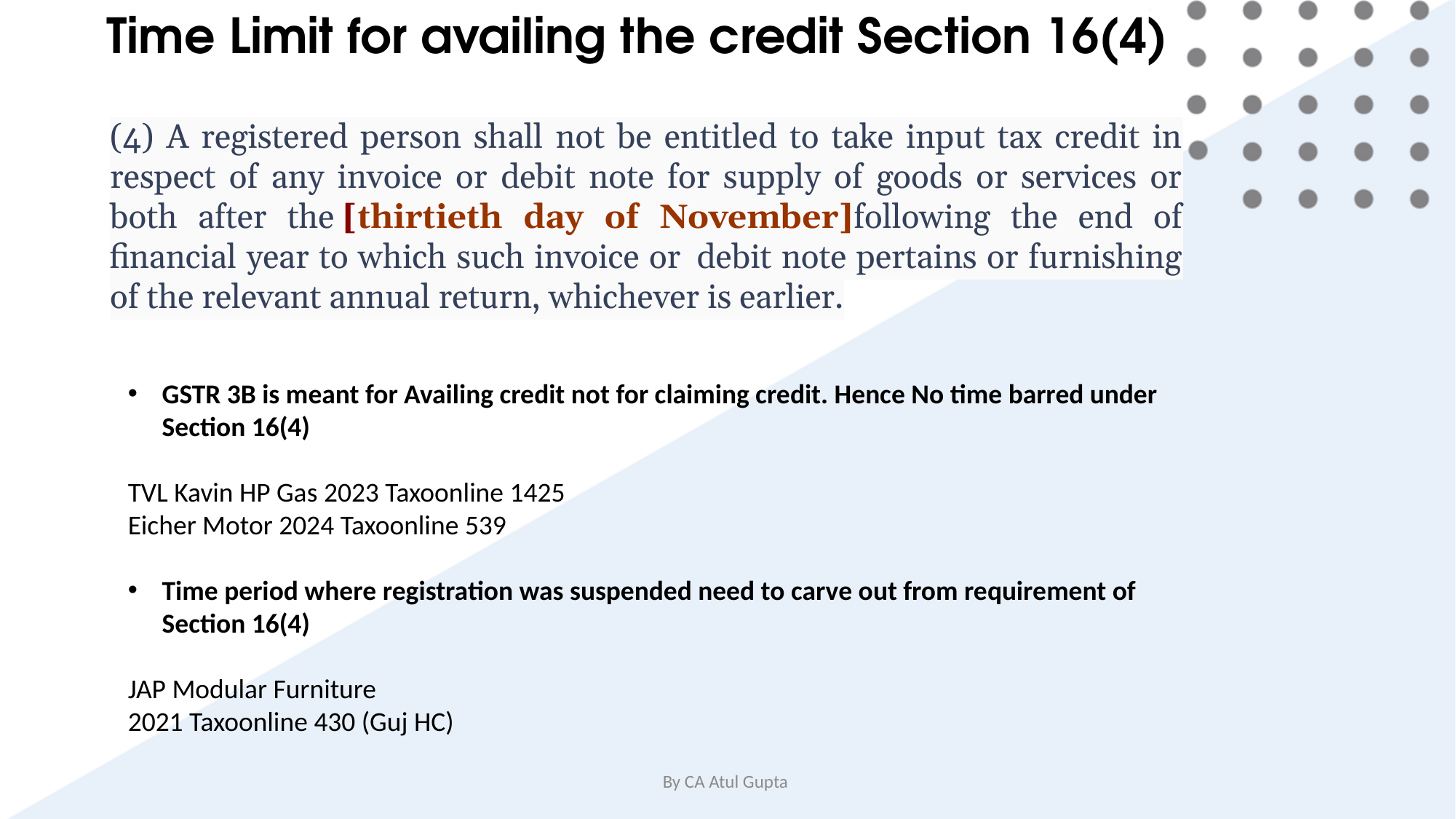

Time Limit for availing the credit Section 16(4)

(4) A registered person shall not be entitled to take input tax credit in respect of any invoice or debit note for supply of goods or services or both after the [thirtieth day of November]following the end of financial year to which such invoice or  debit note pertains or furnishing of the relevant annual return, whichever is earlier.
GSTR 3B is meant for Availing credit not for claiming credit. Hence No time barred under Section 16(4)

TVL Kavin HP Gas 2023 Taxoonline 1425
Eicher Motor 2024 Taxoonline 539

Time period where registration was suspended need to carve out from requirement of Section 16(4)

JAP Modular Furniture
2021 Taxoonline 430 (Guj HC)
By CA Atul Gupta